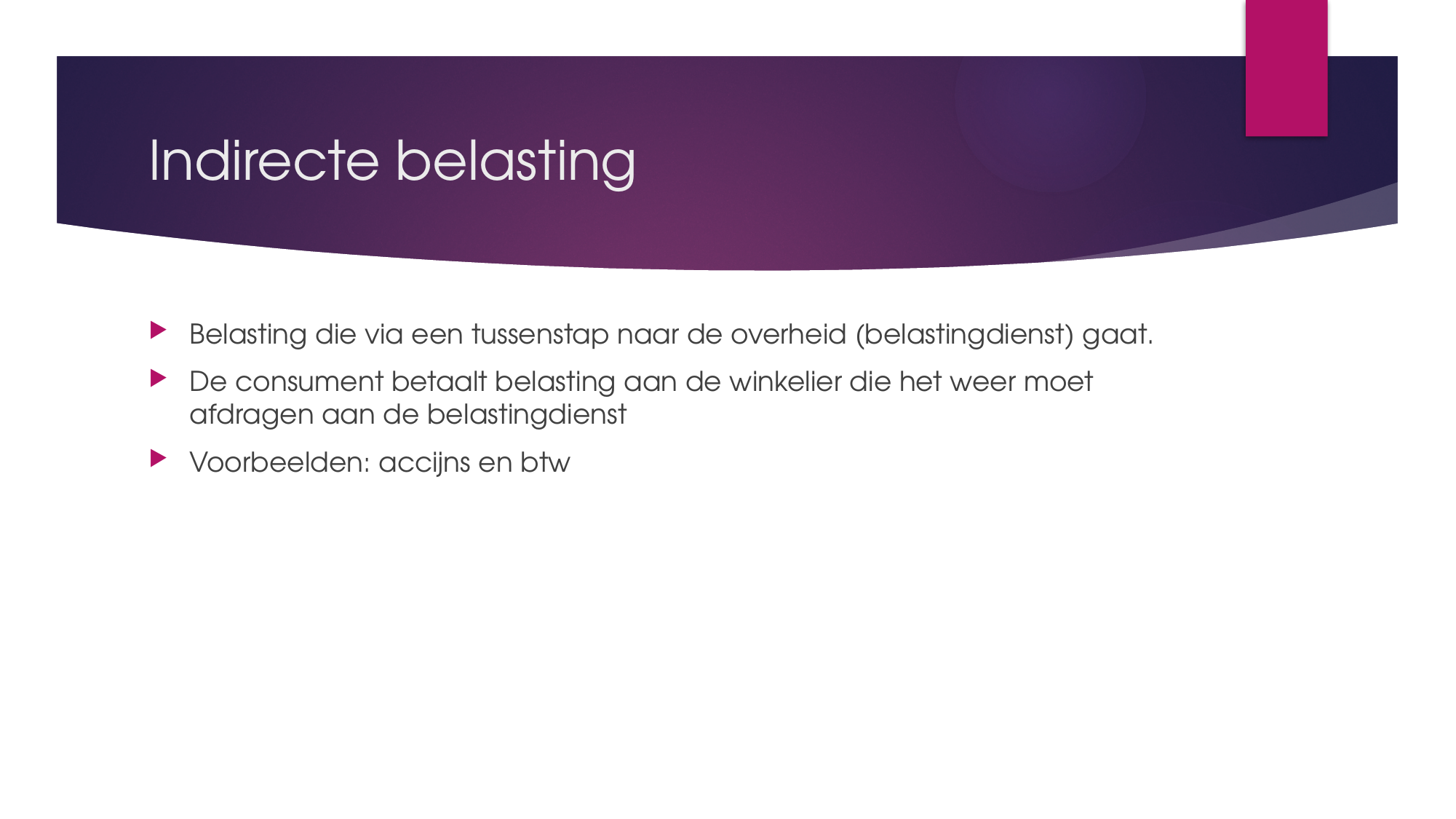

# Indirecte belasting
Belasting die via een tussenstap naar de overheid (belastingdienst) gaat.
De consument betaalt belasting aan de winkelier die het weer moet afdragen aan de belastingdienst
Voorbeelden: accijns en btw